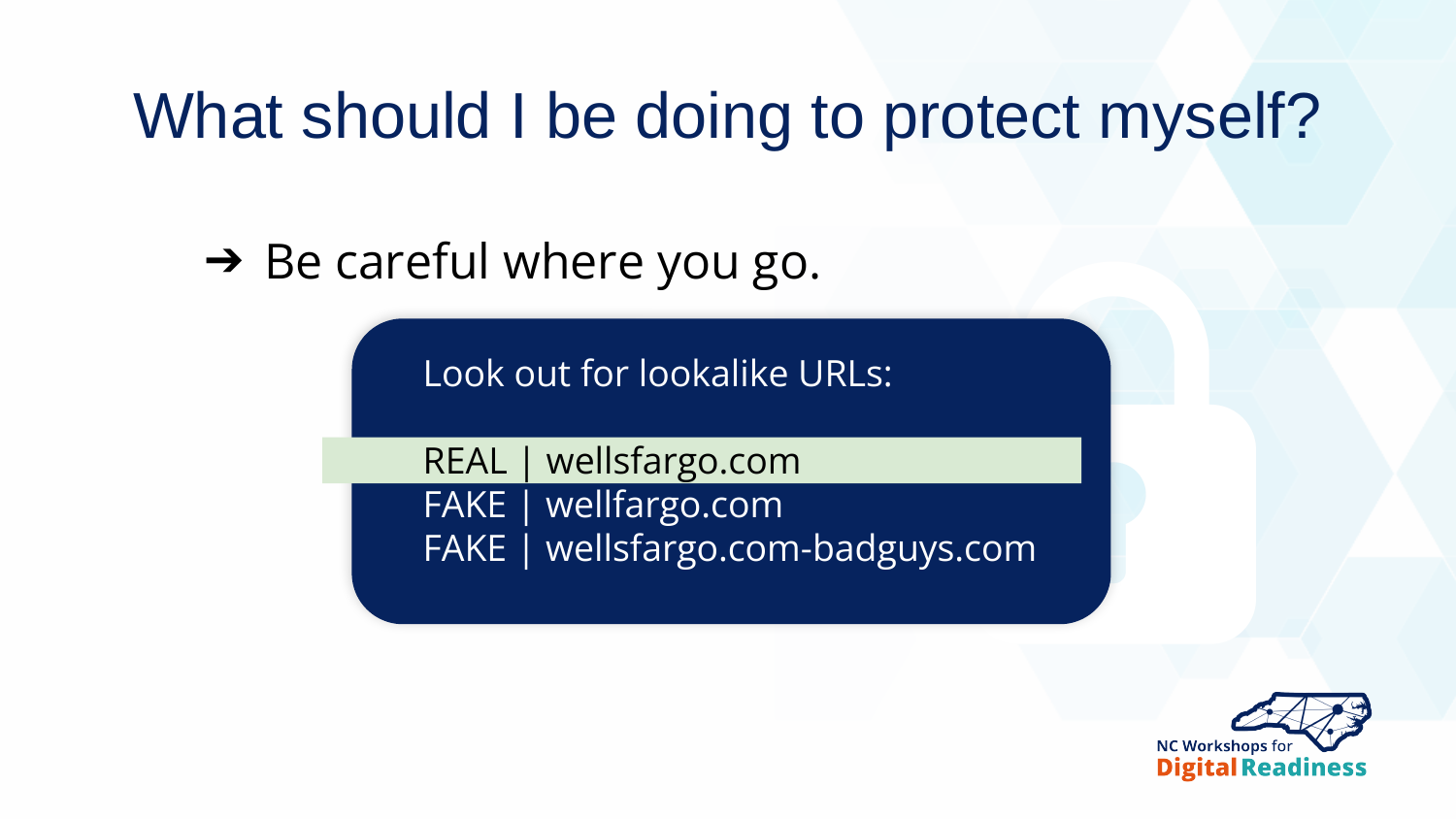

What should I be doing to protect myself?
Be careful where you go.

Look out for lookalike URLs:

REAL | wellsfargo.com
FAKE | wellfargo.com
FAKE | wellsfargo.com-badguys.com